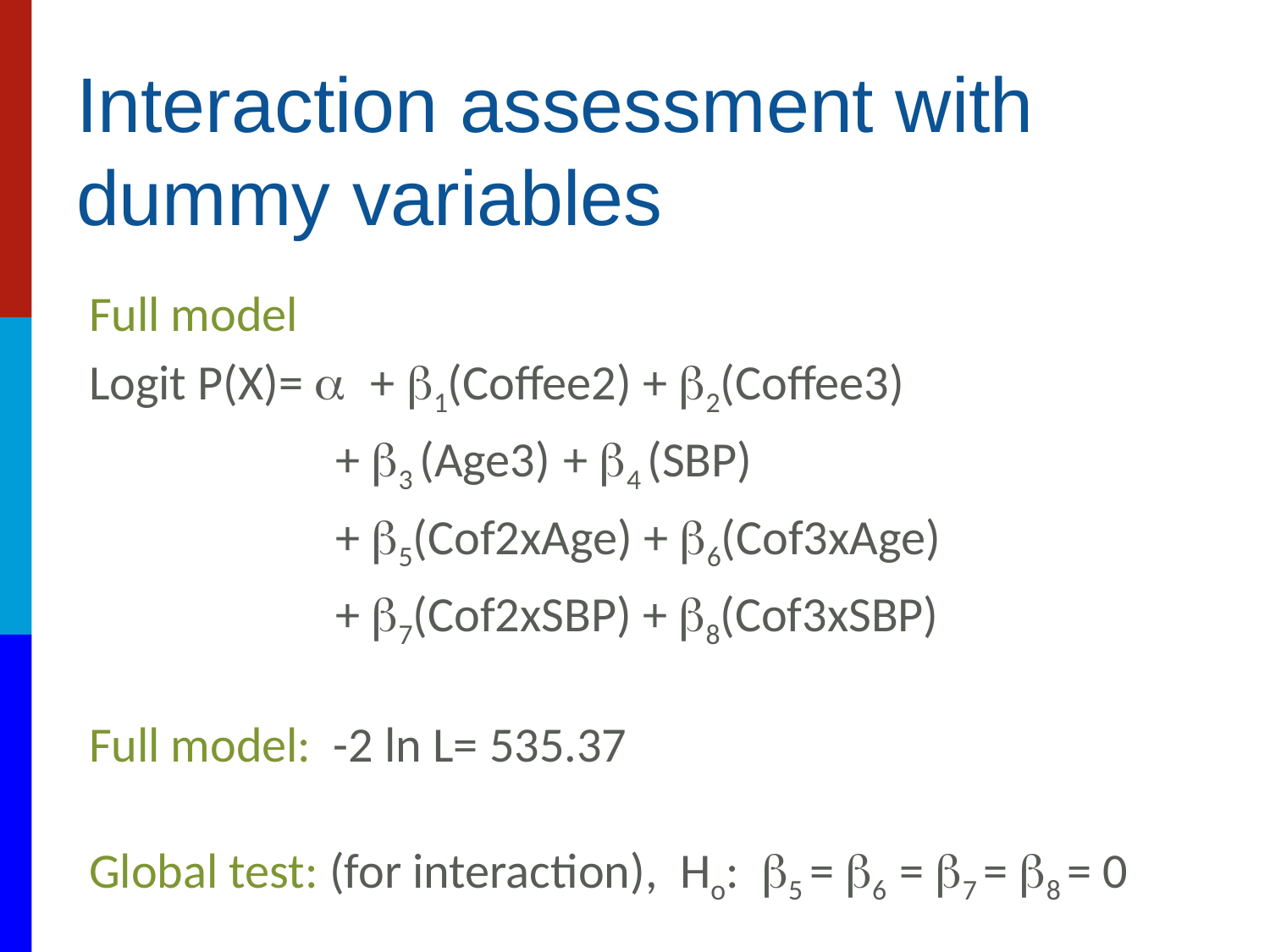

# Interaction assessment with dummy variables
Full model
Logit P(X)= α + β1(Coffee2) + β2(Coffee3)
                      + β3 (Age3)  + β4 (SBP)
                      + β5(Cof2xAge) + β6(Cof3xAge)
                      + β7(Cof2xSBP) + β8(Cof3xSBP)

Full model:  -2 ln L= 535.37

Global test: (for interaction),  Ho:  β5 = β6  = β7 = β8 = 0